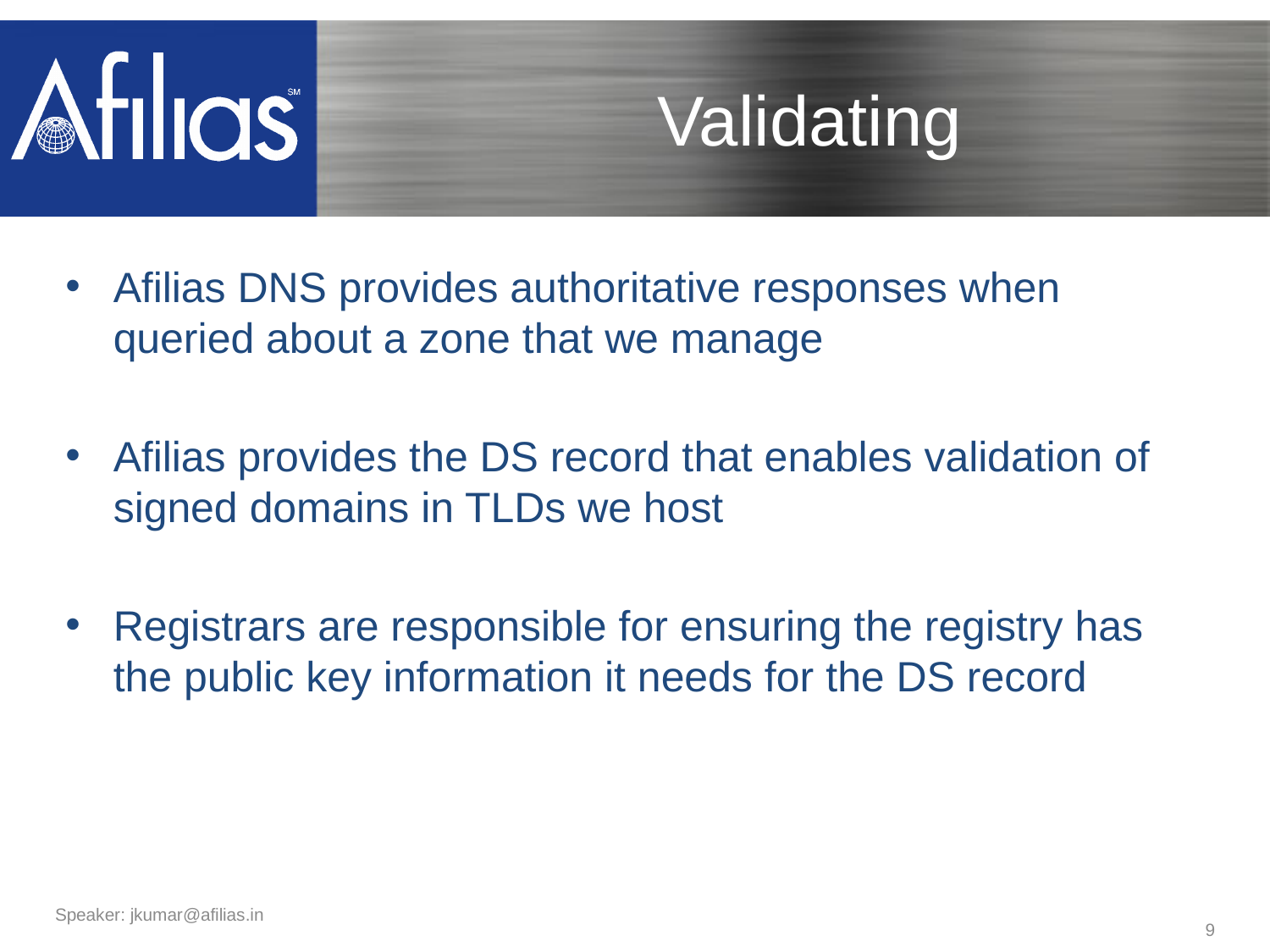

# Validating
Afilias DNS provides authoritative responses when queried about a zone that we manage

Afilias provides the DS record that enables validation of signed domains in TLDs we host

Registrars are responsible for ensuring the registry has the public key information it needs for the DS record